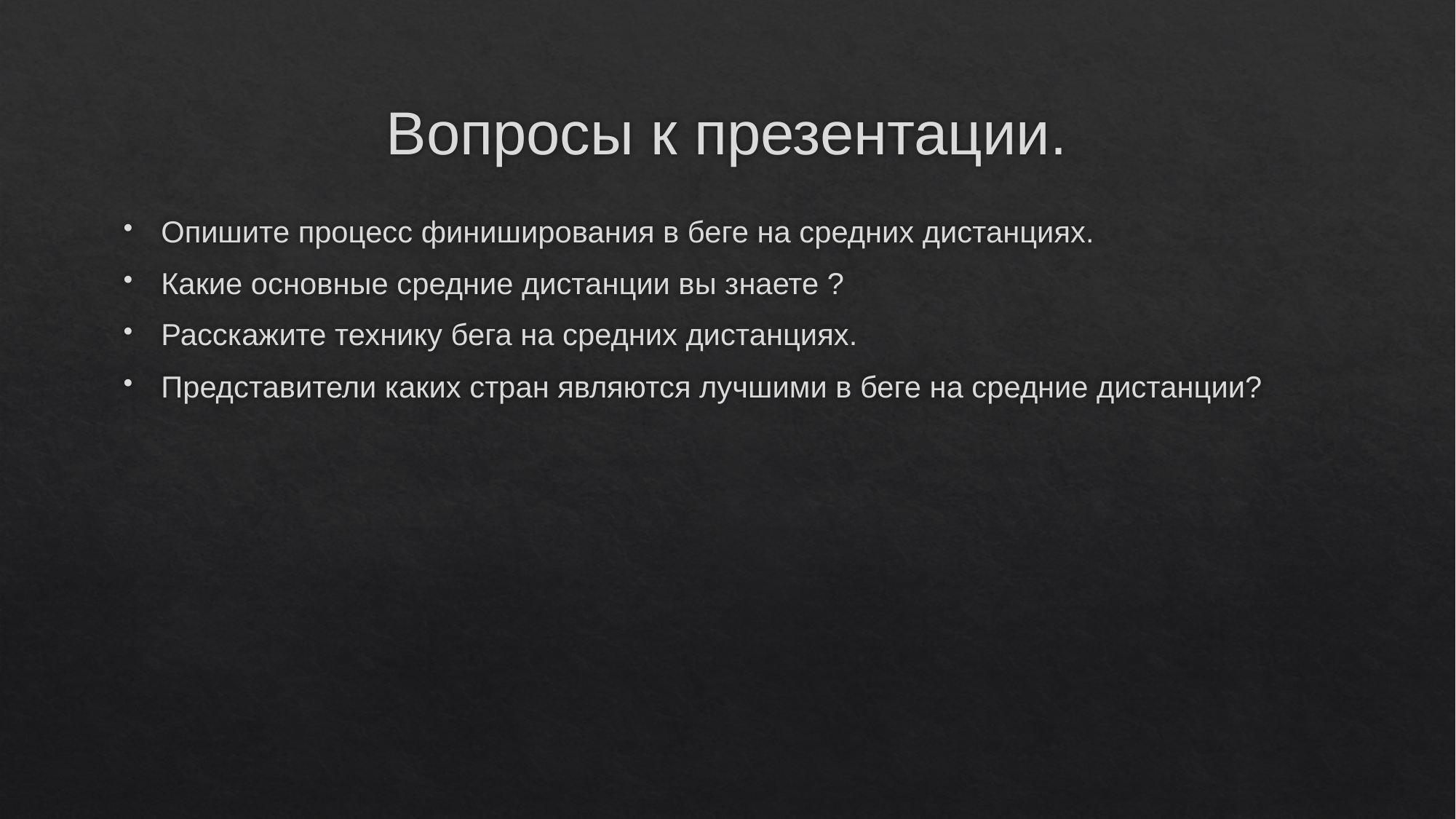

# Вопросы к презентации.
Опишите процесс финиширования в беге на средних дистанциях.
Какие основные средние дистанции вы знаете ?
Расскажите технику бега на средних дистанциях.
Представители каких стран являются лучшими в беге на средние дистанции?